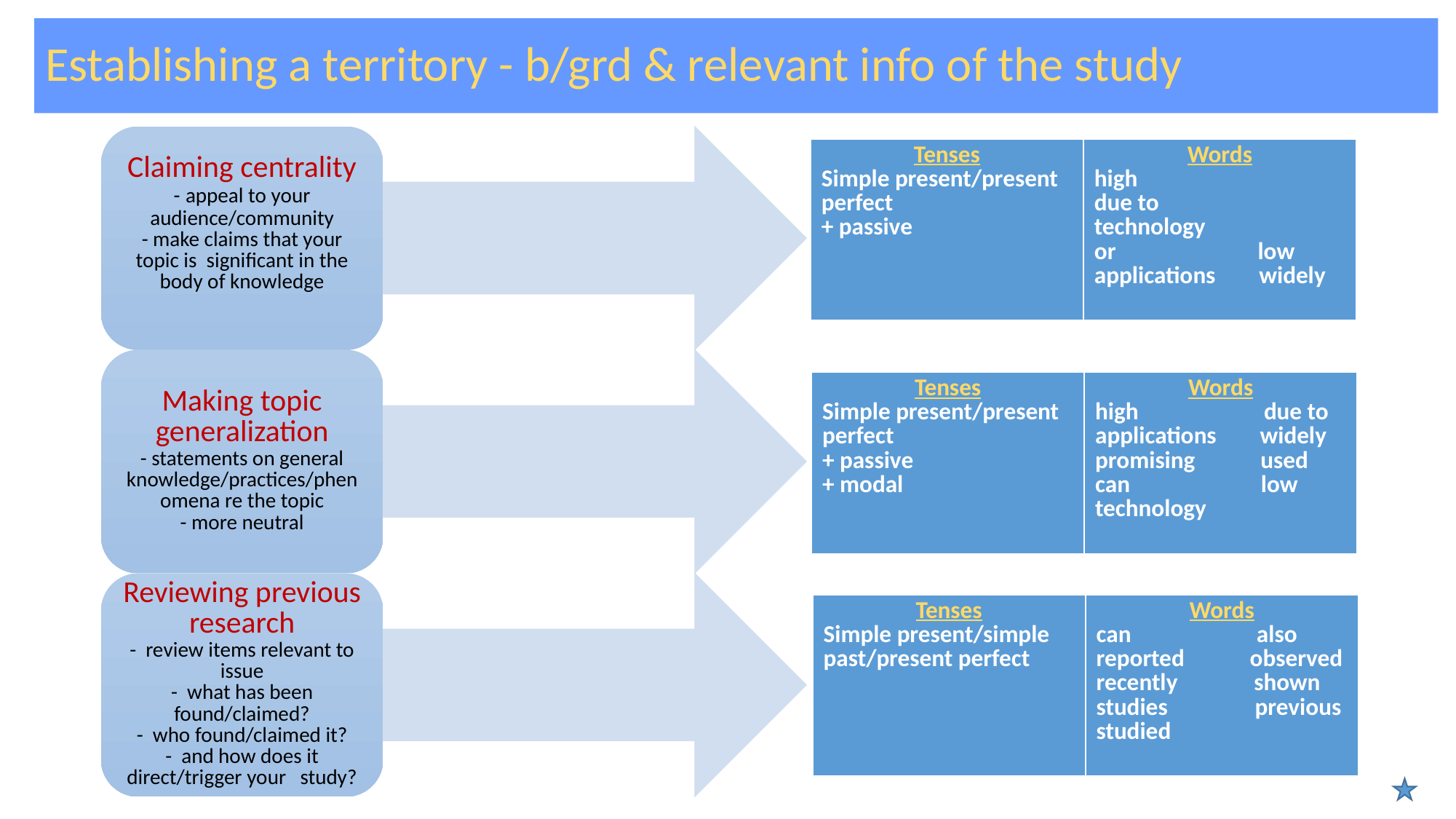

# Establishing a territory - b/grd & relevant info of the study
Claiming centrality
- appeal to your audience/community
- make claims that your topic is  significant in the body of knowledge
Making topic generalization
- statements on general knowledge/practices/phenomena re the topic
- more neutral
Reviewing previous research
-  review items relevant to issue
-  what has been found/claimed?
-  who found/claimed it?
-  and how does it direct/trigger your   study?
| Tenses Simple present/present perfect + passive | Words high due to technology or low applications widely |
| --- | --- |
| Tenses Simple present/present perfect + passive + modal | Words high due to applications widely promising used can low technology |
| --- | --- |
| Tenses Simple present/simple past/present perfect | Words can also reported observed recently shown studies previous studied |
| --- | --- |